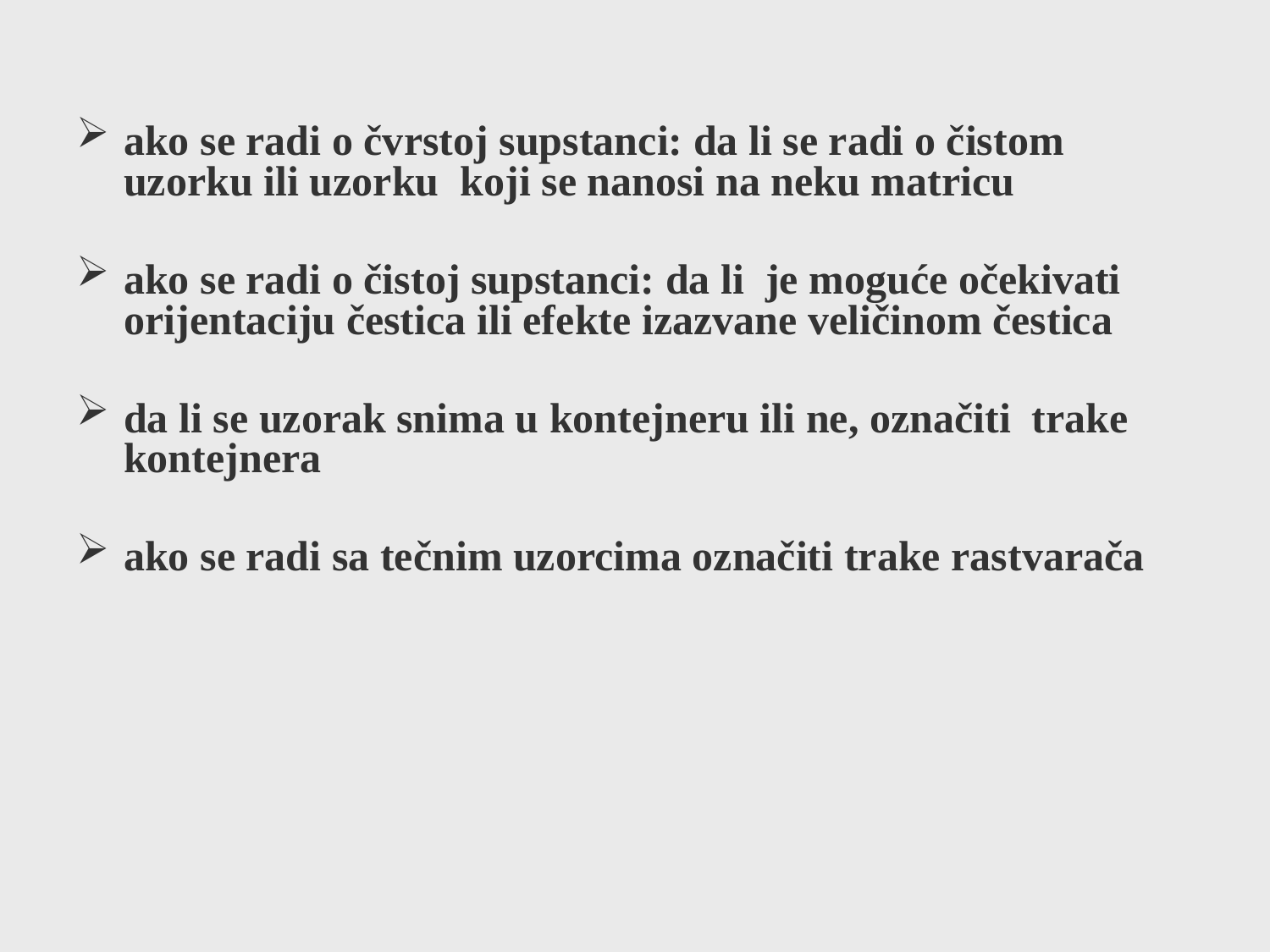

ako se radi o čvrstoj supstanci: da li se radi o čistom uzorku ili uzorku  koji se nanosi na neku matricu

ako se radi o čistoj supstanci: da li  je moguće očekivati   orijentaciju čestica ili efekte izazvane veličinom čestica

da li se uzorak snima u kontejneru ili ne, označiti  trake kontejnera

ako se radi sa tečnim uzorcima označiti trake rastvarača